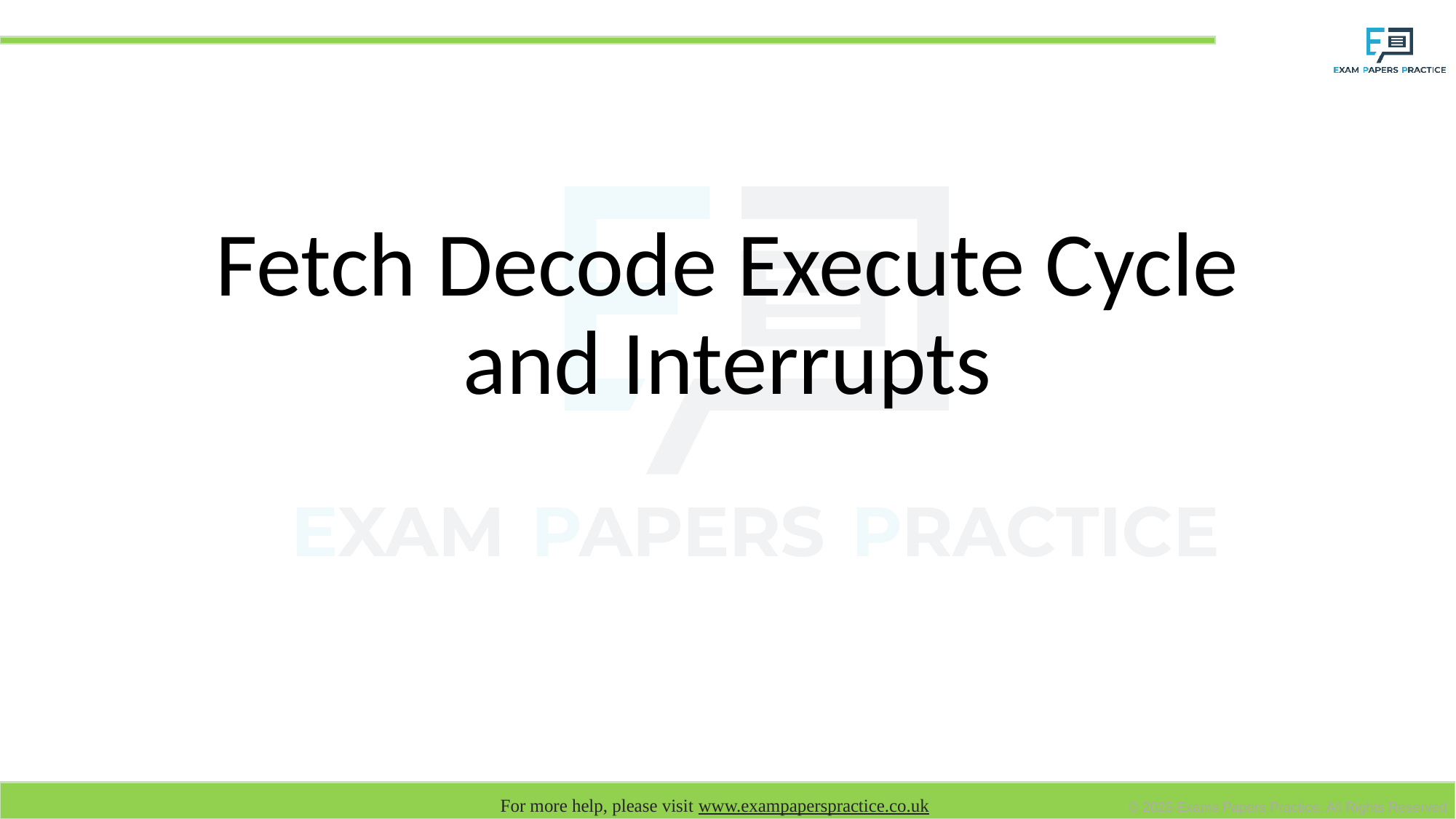

# Fetch Decode Execute Cycle and Interrupts